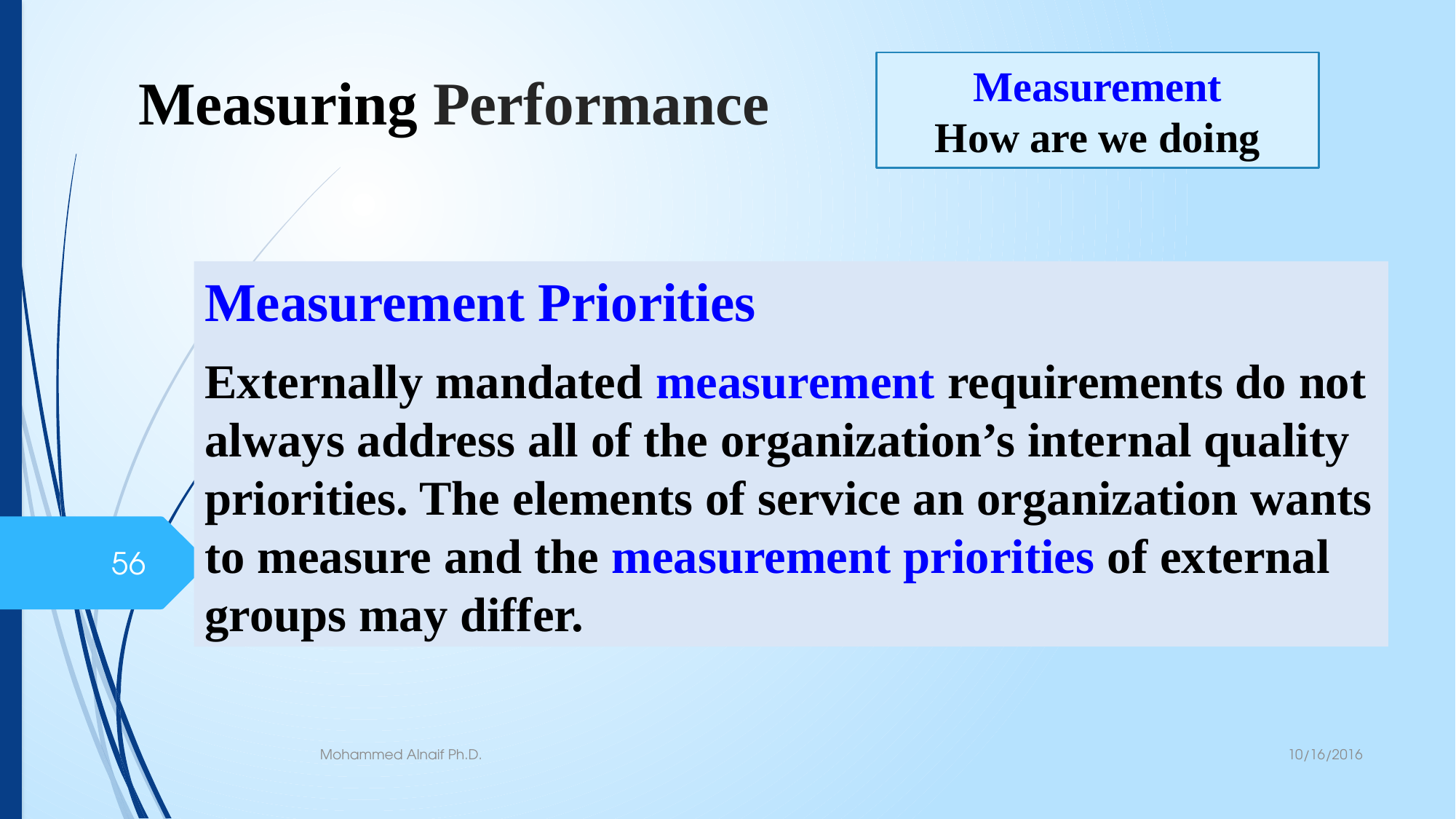

# Measuring Performance
Measurement
How are we doing

Measurement Priorities
Externally mandated measurement requirements do not always address all of the organization’s internal quality priorities. The elements of service an organization wants to measure and the measurement priorities of external groups may differ.
56
10/16/2016
Mohammed Alnaif Ph.D.